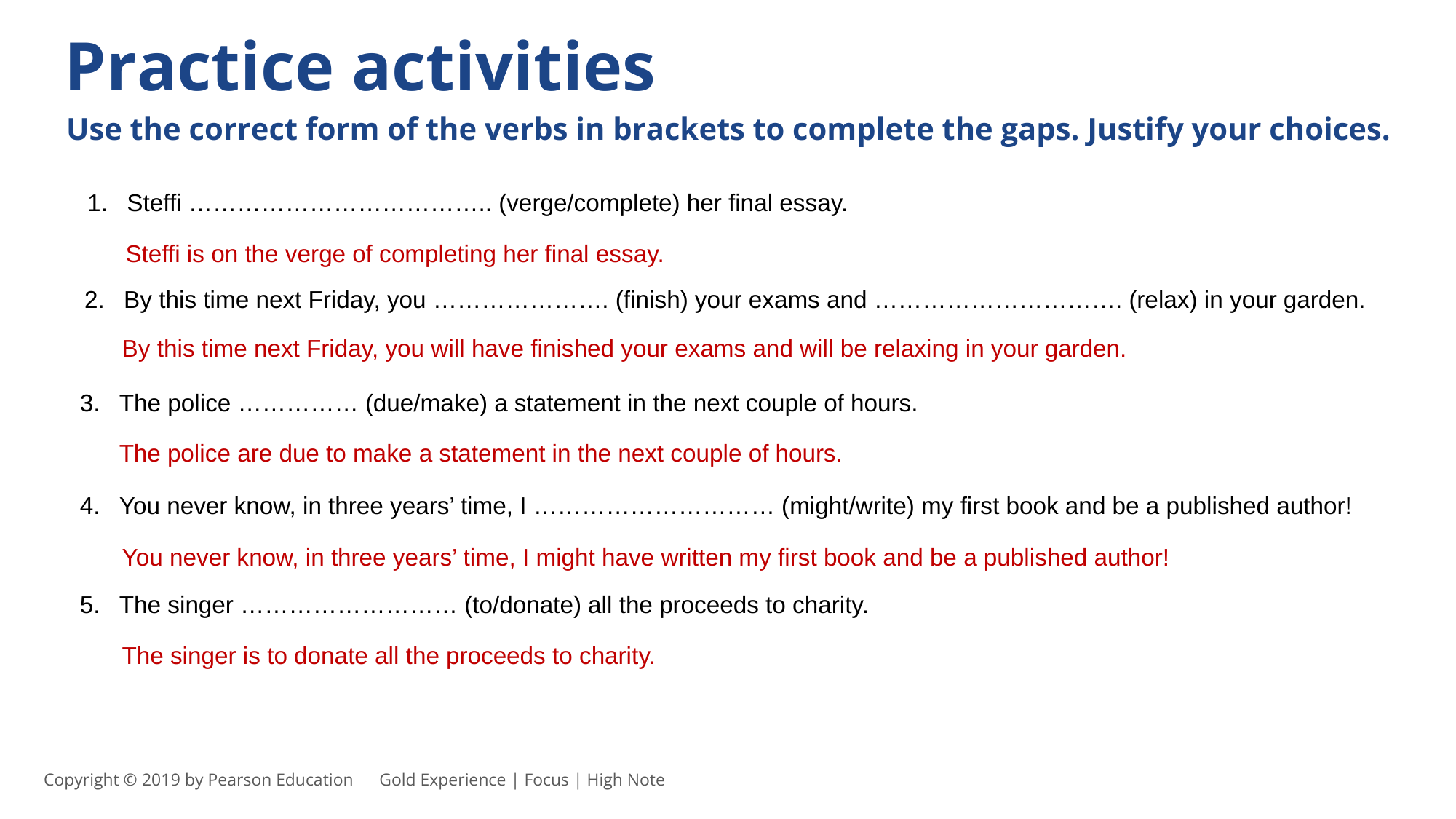

Practice activities
Use the correct form of the verbs in brackets to complete the gaps. Justify your choices.

Steffi ……………………………….. (verge/complete) her final essay.
Steffi is on the verge of completing her final essay.

By this time next Friday, you …………………. (finish) your exams and …………………………. (relax) in your garden.
By this time next Friday, you will have finished your exams and will be relaxing in your garden.

The police …………… (due/make) a statement in the next couple of hours.
The police are due to make a statement in the next couple of hours.

You never know, in three years’ time, I ………………………… (might/write) my first book and be a published author!

You never know, in three years’ time, I might have written my first book and be a published author!

The singer ……………………… (to/donate) all the proceeds to charity.

The singer is to donate all the proceeds to charity.
Copyright © 2019 by Pearson Education      Gold Experience | Focus | High Note